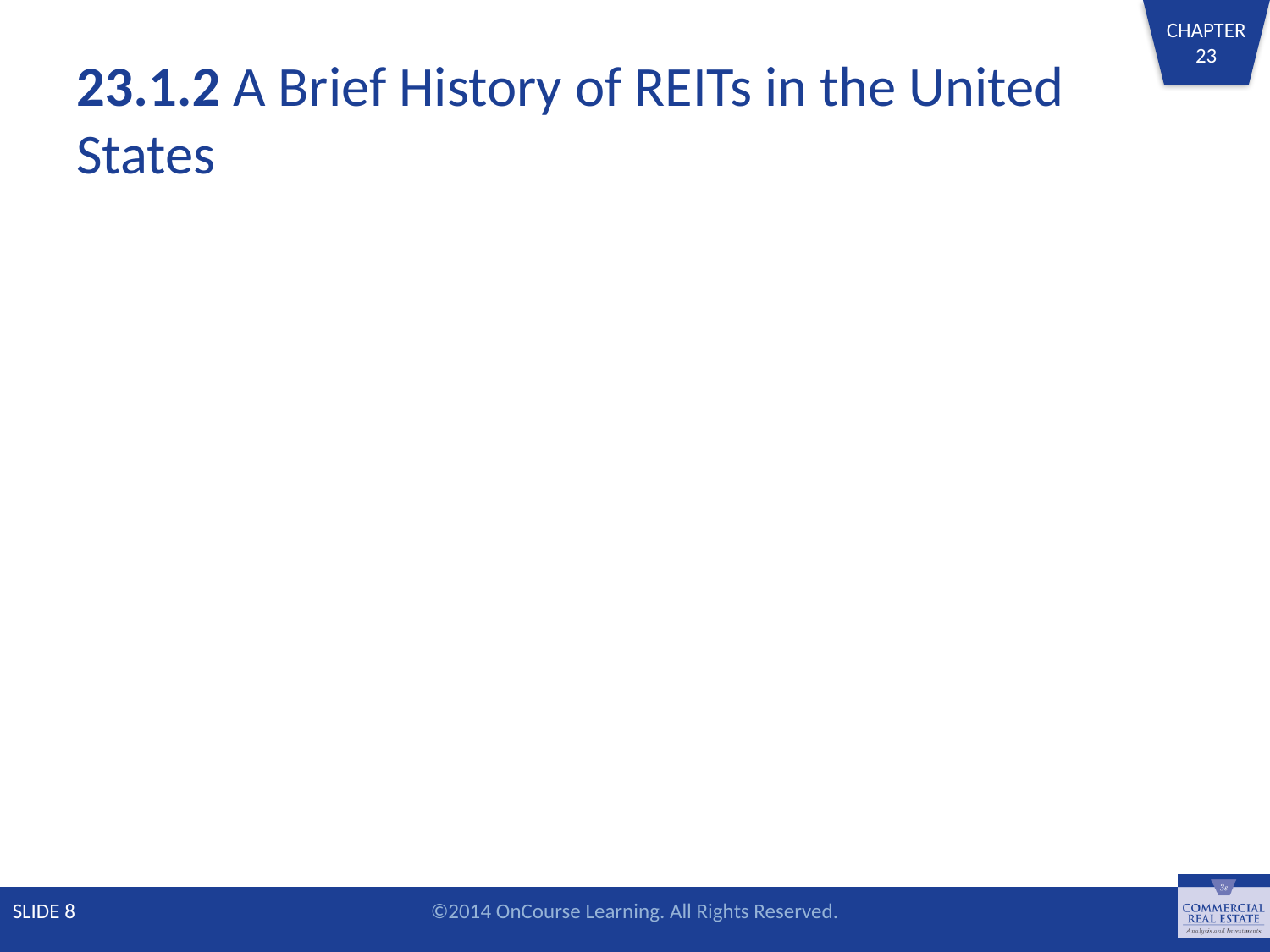

# 23.1.2 A Brief History of REITs in the United States

SLIDE 8